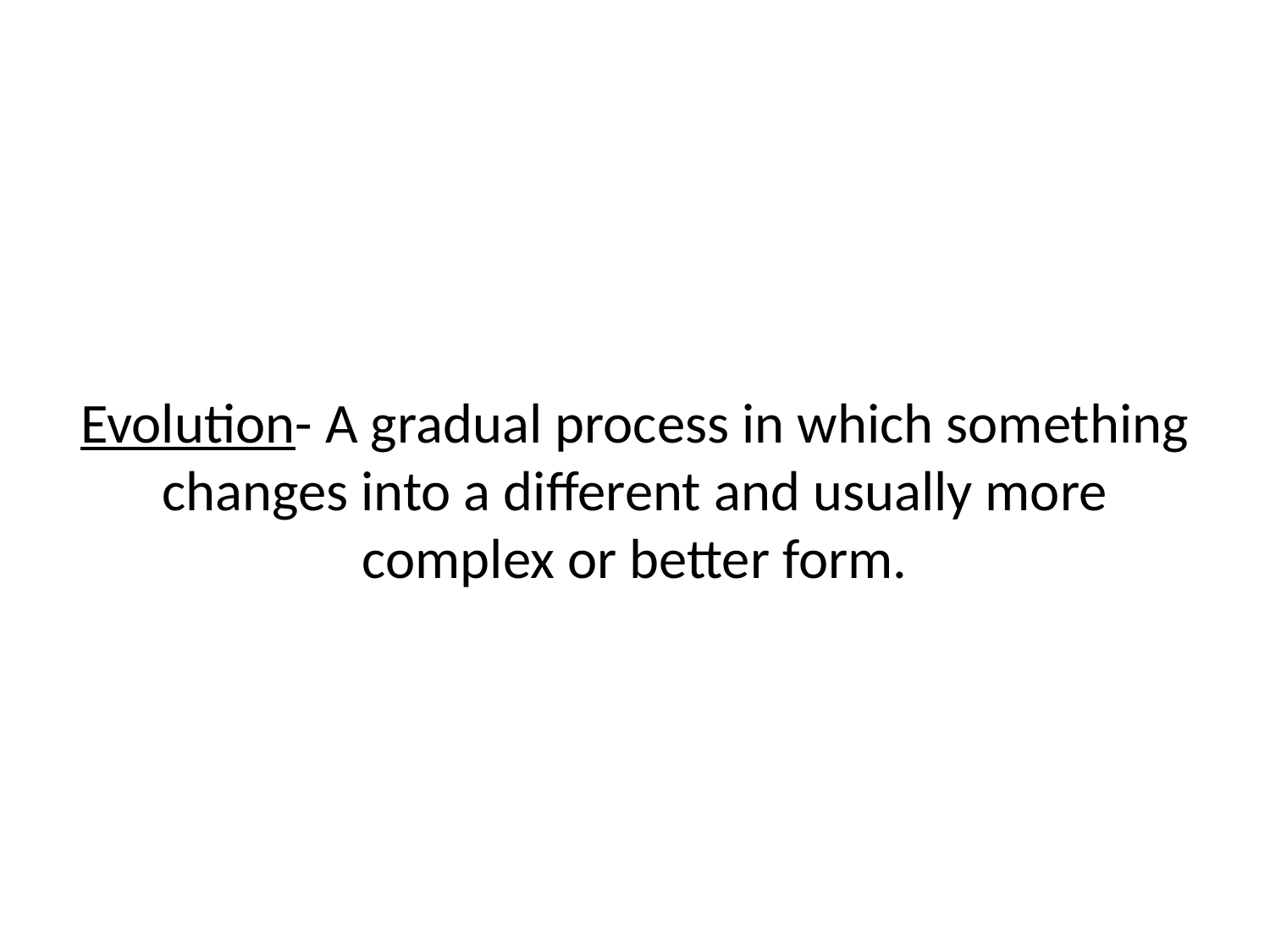

#

Evolution- A gradual process in which something changes into a different and usually more complex or better form.